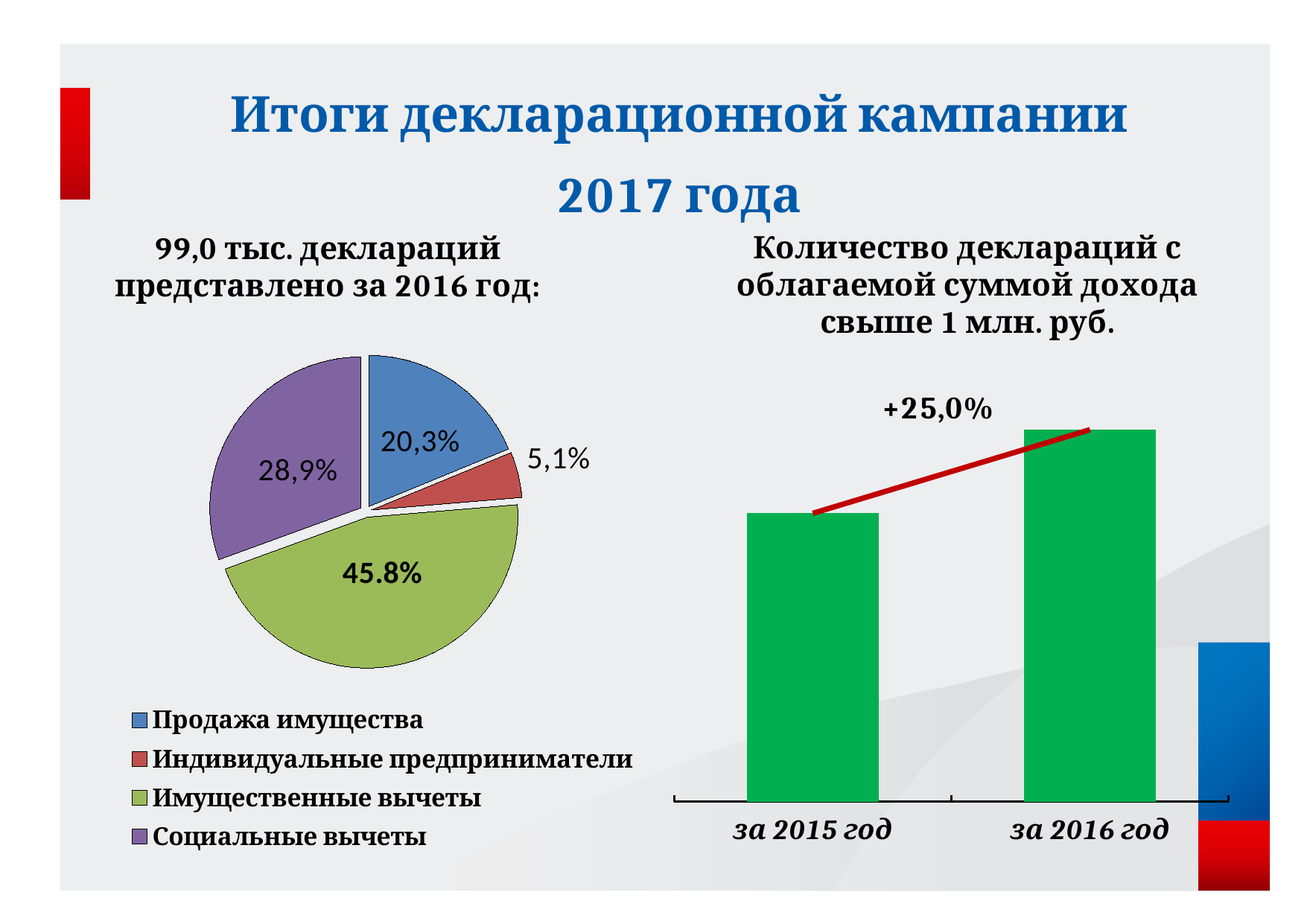

# Итоги декларационной кампании 2017 года

### Chart: Количество деклараций с облагаемой суммой дохода свыше 1 млн. руб.

| Category | Ряд 1 |
|---|---|
| за 2015 год | 1617.0 |
| за 2016 год | 2028.0 |

### Chart: 99,0 тыс. деклараций представлено за 2016 год:

| Category | 95,4 тыс. деклараций представлено за 2016 год: |
|---|---|
| Продажа имущества | 0.188 |
| Индивидуальные предприниматели | 0.049 |
| Имущественные вычеты | 0.458 |
| Социальные вычеты | 0.306 |